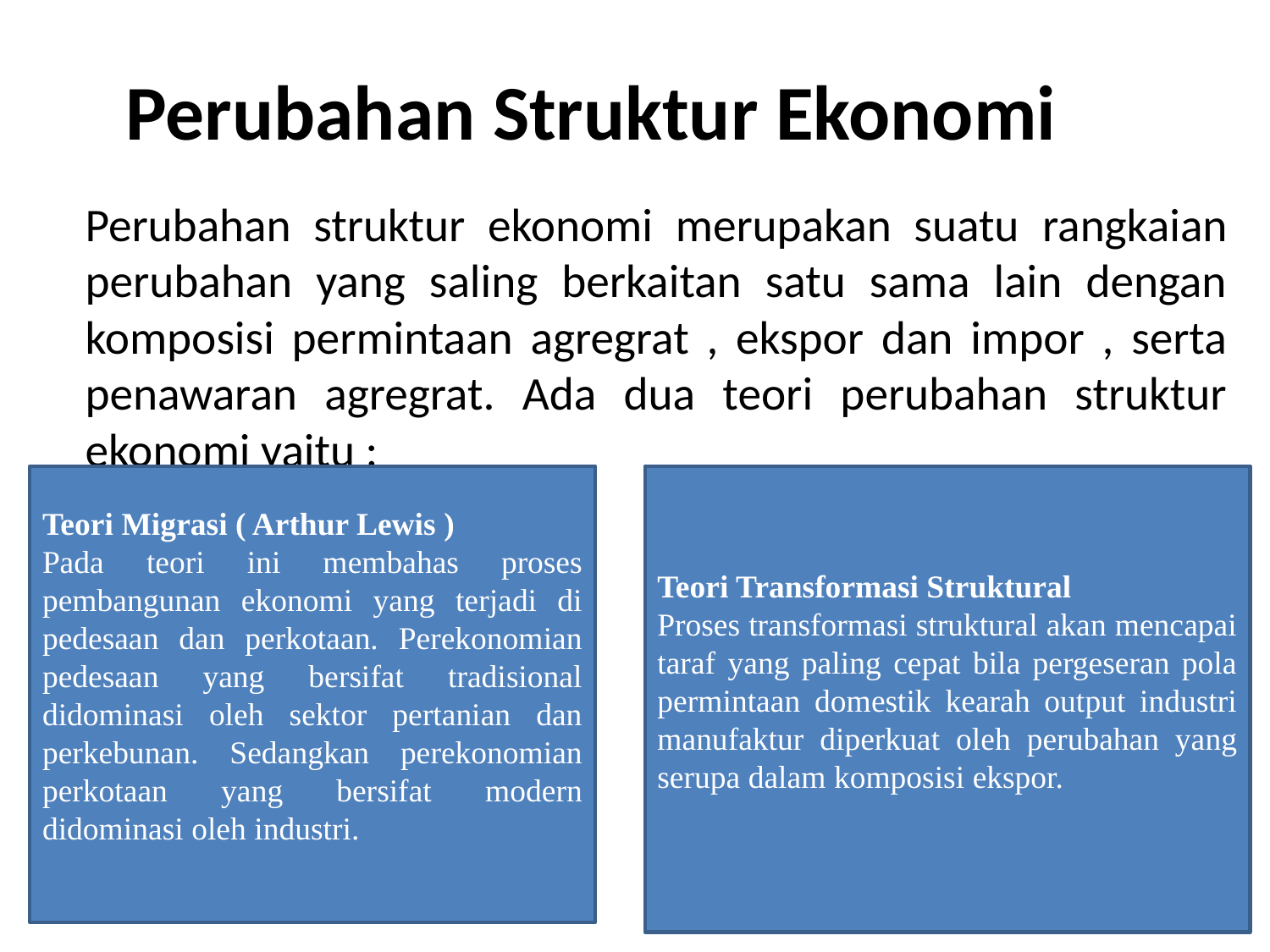

# Perubahan Struktur Ekonomi
	Perubahan struktur ekonomi merupakan suatu rangkaian perubahan yang saling berkaitan satu sama lain dengan komposisi permintaan agregrat , ekspor dan impor , serta penawaran agregrat. Ada dua teori perubahan struktur ekonomi yaitu :

Teori Migrasi ( Arthur Lewis )
Pada teori ini membahas proses pembangunan ekonomi yang terjadi di pedesaan dan perkotaan. Perekonomian pedesaan yang bersifat tradisional didominasi oleh sektor pertanian dan perkebunan. Sedangkan perekonomian perkotaan yang bersifat modern didominasi oleh industri.

Teori Transformasi Struktural
Proses transformasi struktural akan mencapai taraf yang paling cepat bila pergeseran pola permintaan domestik kearah output industri manufaktur diperkuat oleh perubahan yang serupa dalam komposisi ekspor.